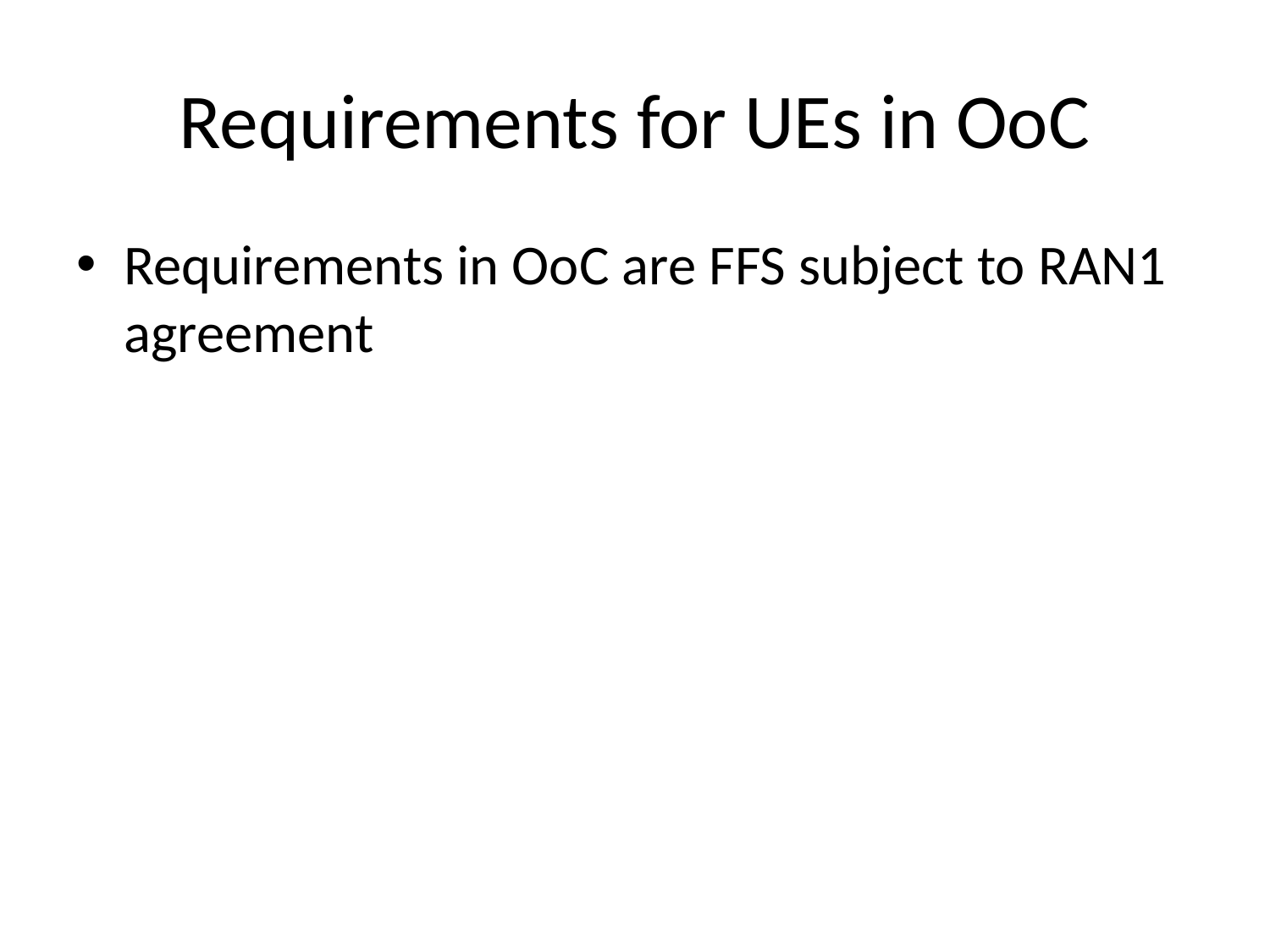

# Requirements for UEs in OoC
Requirements in OoC are FFS subject to RAN1 agreement